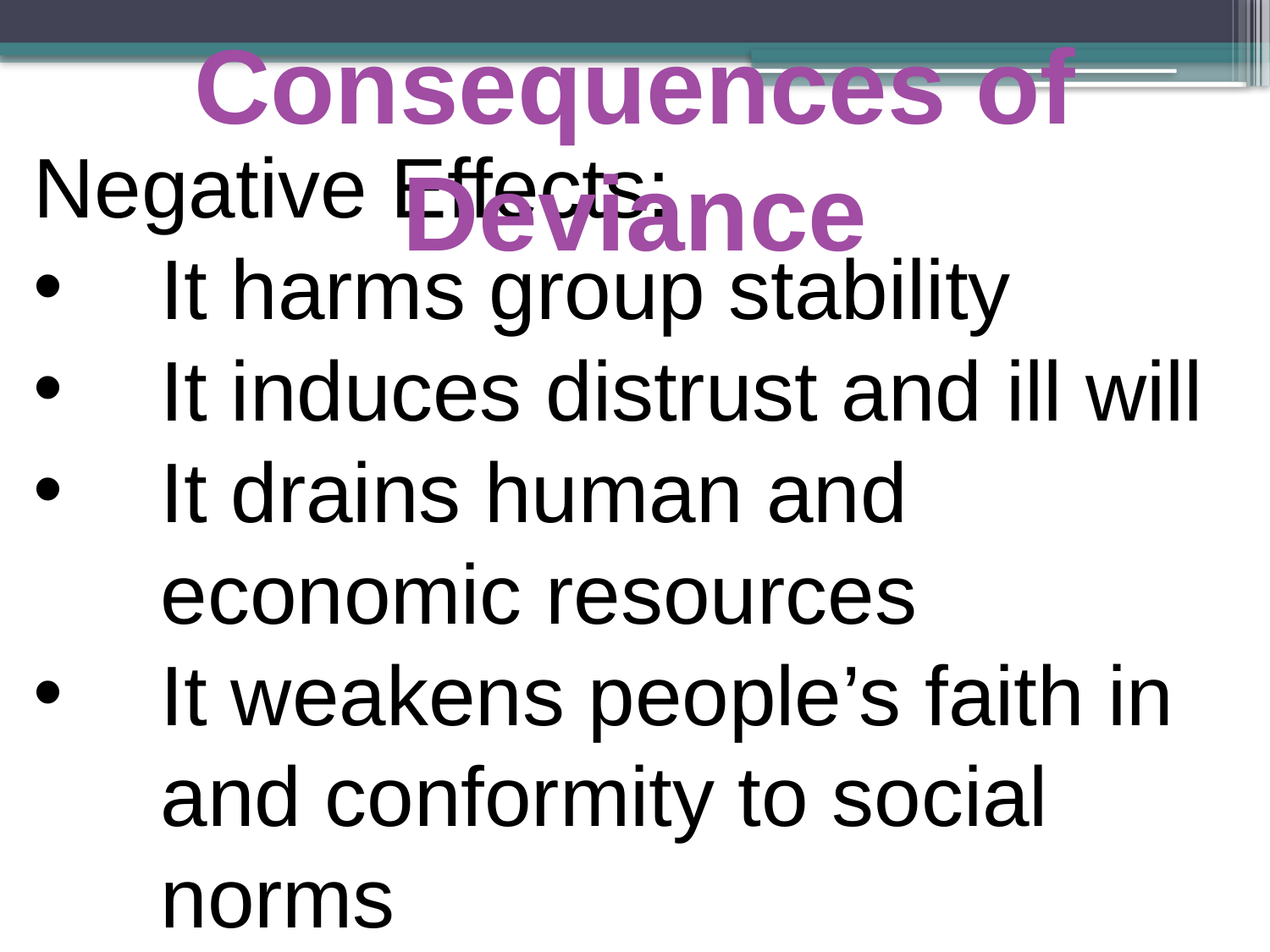

Consequences of Deviance
Negative Effects:
It harms group stability
It induces distrust and ill will
It drains human and economic resources
It weakens people’s faith in and conformity to social norms